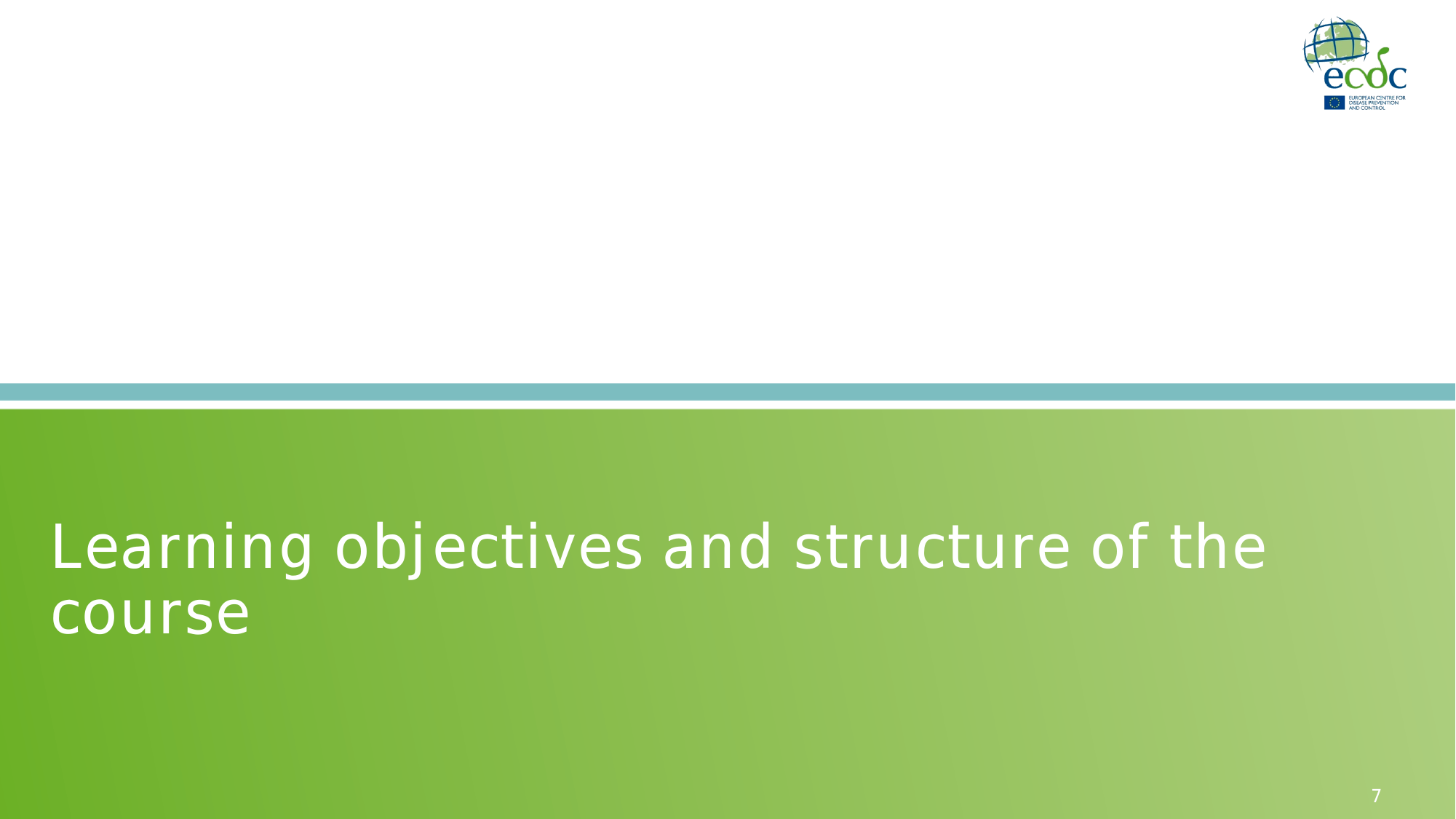

# Learning objectives and structure of the course
7